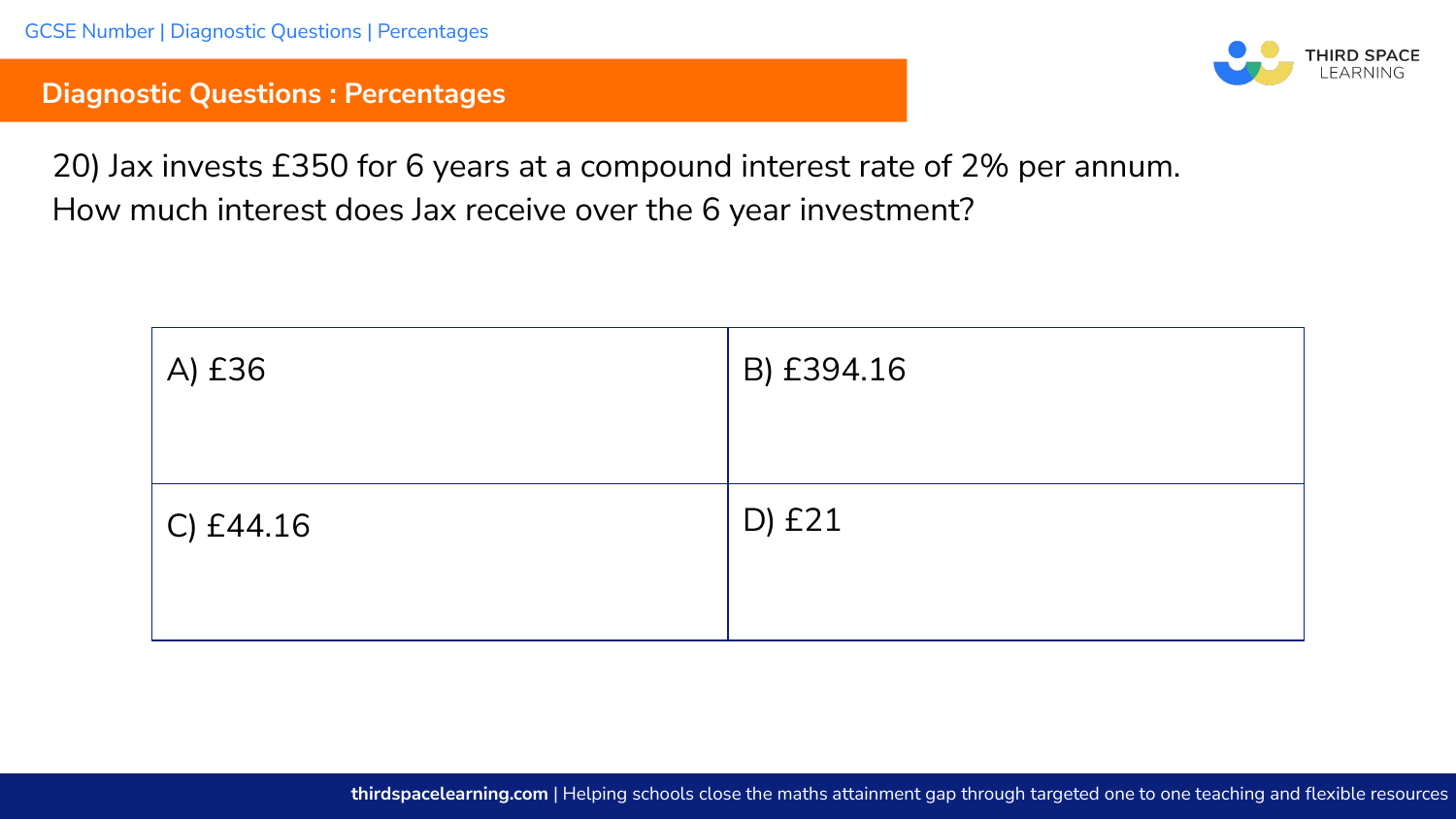

Diagnostic Questions : Percentages
| 20) Jax invests £350 for 6 years at a compound interest rate of 2% per annum. How much interest does Jax receive over the 6 year investment? |
| --- |
| A) £36 | B) £394.16 |
| --- | --- |
| C) £44.16 | D) £21 |